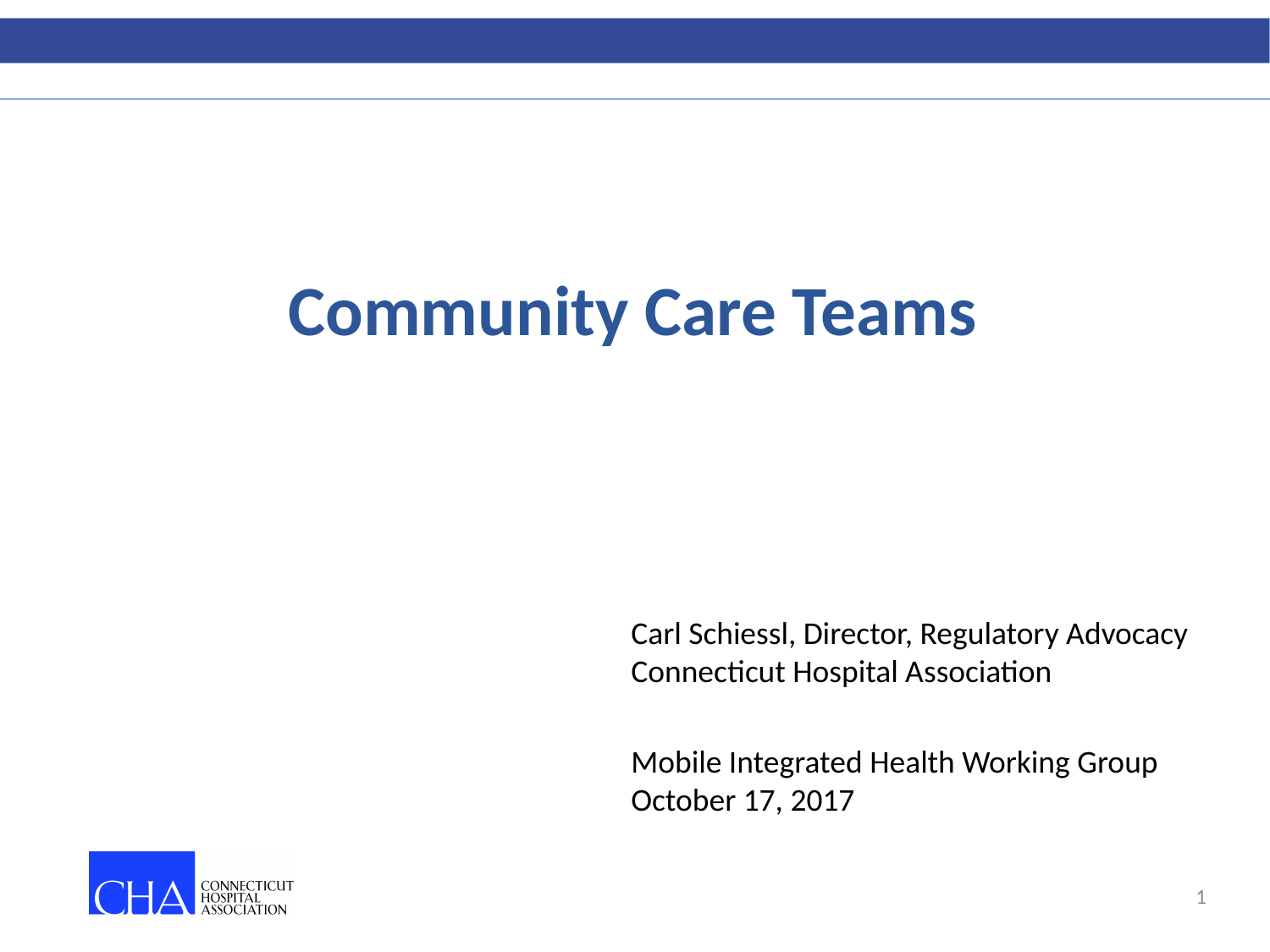

# Community Care Teams
Carl Schiessl, Director, Regulatory Advocacy
Connecticut Hospital Association
Mobile Integrated Health Working Group
October 17, 2017